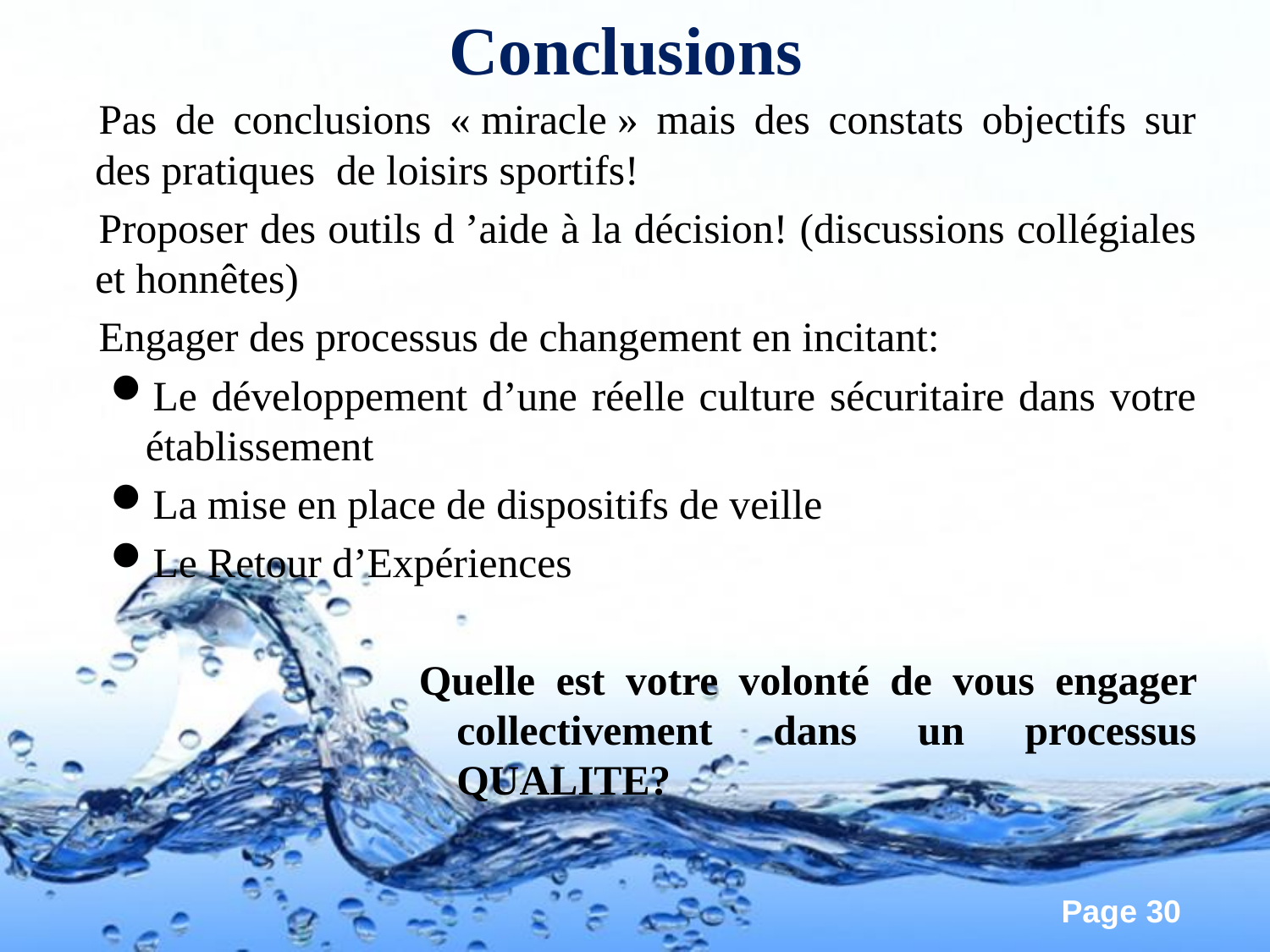

# Conclusions
Pas de conclusions « miracle » mais des constats objectifs sur des pratiques  de loisirs sportifs!
Proposer des outils d ’aide à la décision! (discussions collégiales et honnêtes)
Engager des processus de changement en incitant:
Le développement d’une réelle culture sécuritaire dans votre établissement
La mise en place de dispositifs de veille
Le Retour d’Expériences

Quelle est votre volonté de vous engager collectivement dans un processus QUALITE?